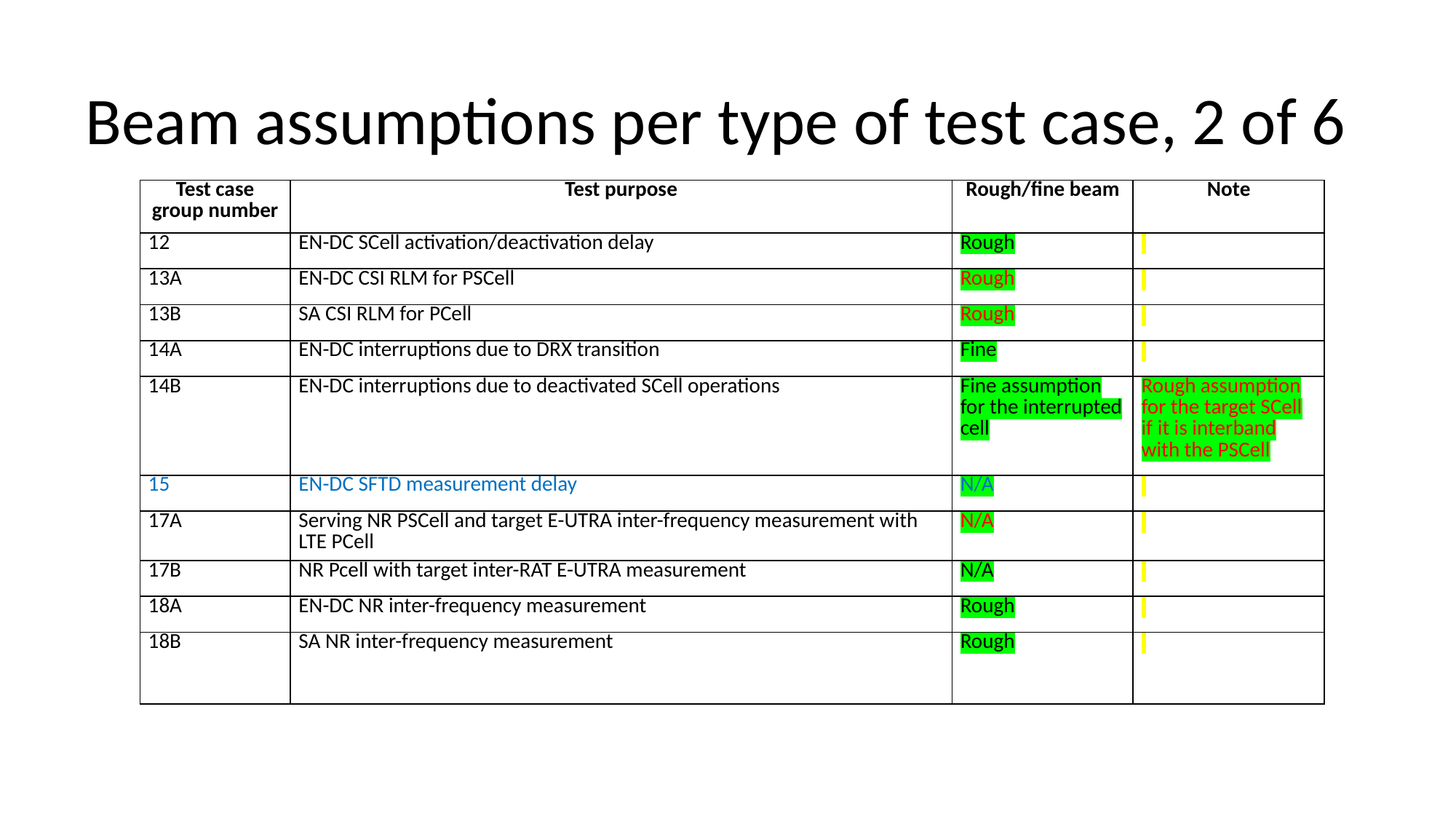

# Beam assumptions per type of test case, 2 of 6
| Test case group number | Test purpose | Rough/fine beam | Note |
| --- | --- | --- | --- |
| 12 | EN-DC SCell activation/deactivation delay | Rough |  |
| 13A | EN-DC CSI RLM for PSCell | Rough |  |
| 13B | SA CSI RLM for PCell | Rough |  |
| 14A | EN-DC interruptions due to DRX transition | Fine |  |
| 14B | EN-DC interruptions due to deactivated SCell operations | Fine assumption for the interrupted cell | Rough assumption for the target SCell if it is interband with the PSCell |
| 15 | EN-DC SFTD measurement delay | N/A |  |
| 17A | Serving NR PSCell and target E-UTRA inter-frequency measurement with LTE PCell | N/A |  |
| 17B | NR Pcell with target inter-RAT E-UTRA measurement | N/A |  |
| 18A | EN-DC NR inter-frequency measurement | Rough |  |
| 18B | SA NR inter-frequency measurement | Rough |  |